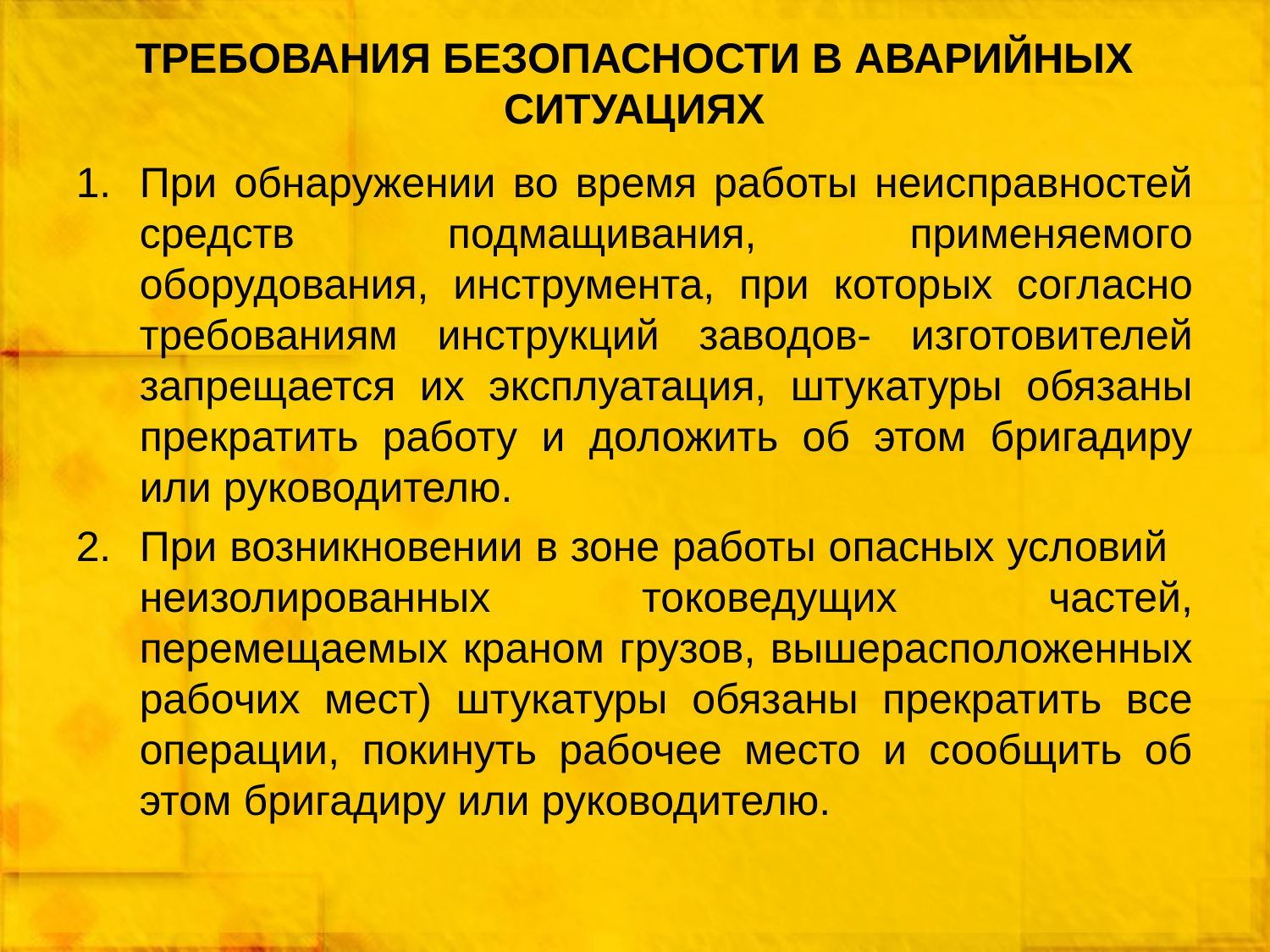

# ТРЕБОВАНИЯ БЕЗОПАСНОСТИ В АВАРИЙНЫХ СИТУАЦИЯХ
При обнаружении во время работы неисправностей средств подмащивания, применяемого оборудования, инструмента, при которых согласно требованиям инструкций заводов- изготовителей запрещается их эксплуатация, штукатуры обязаны прекратить работу и доложить об этом бригадиру или руководителю.
При возникновении в зоне работы опасных условий   неизолированных токоведущих частей, перемещаемых краном грузов, вышерасположенных рабочих мест) штукатуры обязаны прекратить все операции, покинуть рабочее место и сообщить об этом бригадиру или руководителю.